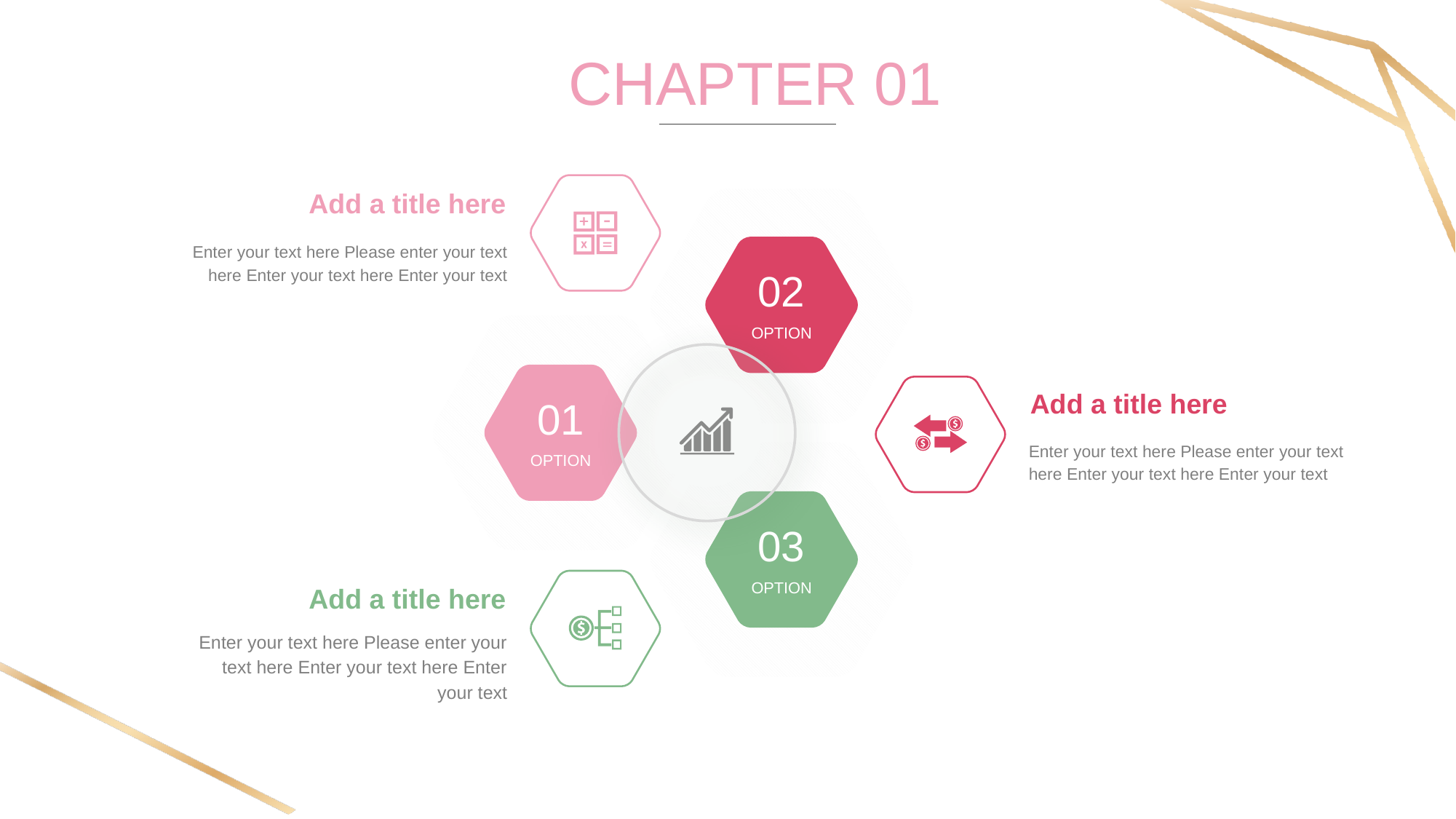

CHAPTER 01

Add a title here
Enter your text here Please enter your text here Enter your text here Enter your text

02
OPTION

01
OPTION

Add a title here
Enter your text here Please enter your text here Enter your text here Enter your text

03
OPTION

Add a title here
Enter your text here Please enter your text here Enter your text here Enter your text